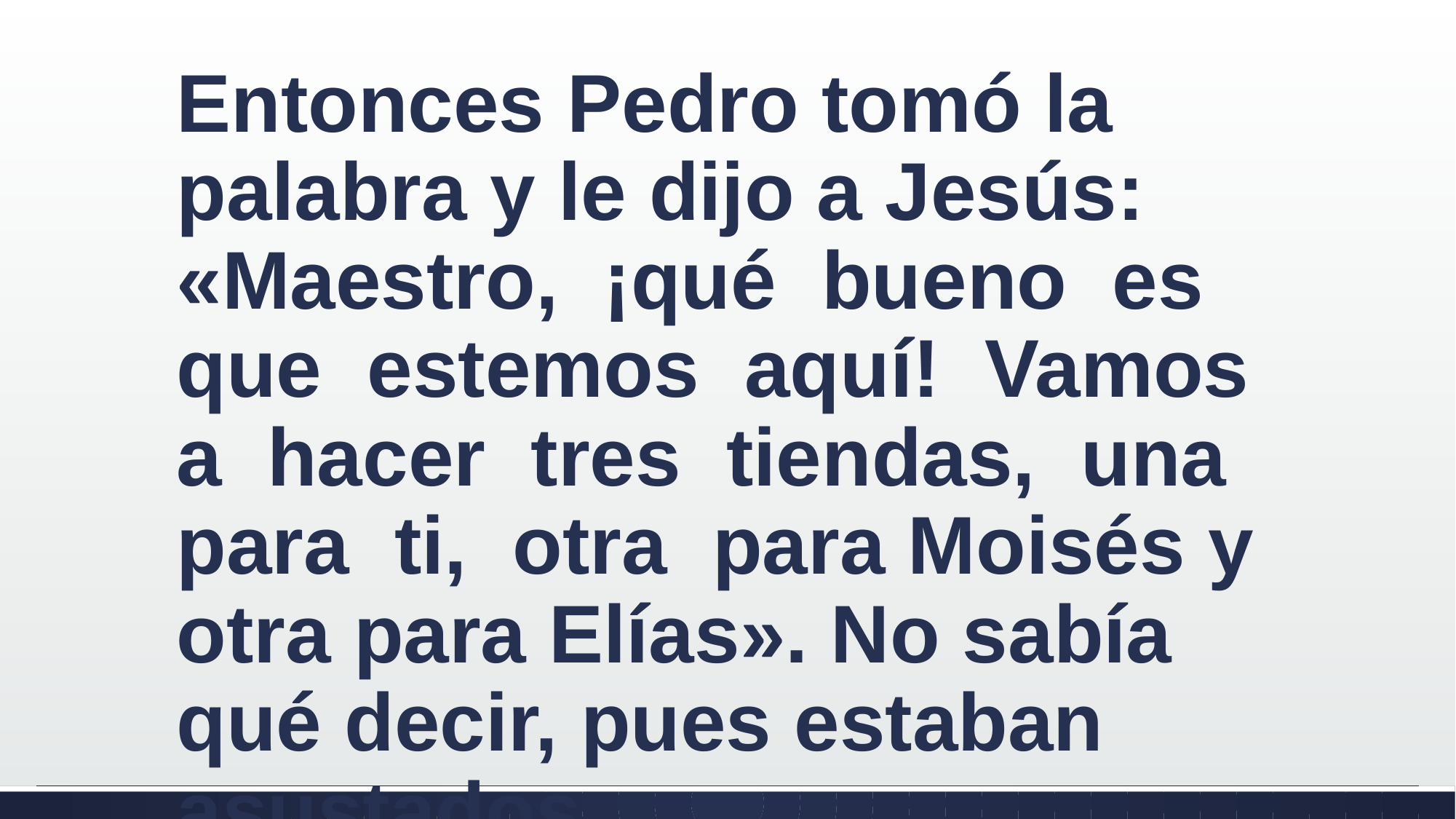

#
Entonces Pedro tomó la palabra y le dijo a Jesús: «Maestro,  ¡qué  bueno  es  que  estemos  aquí!  Vamos  a  hacer  tres  tiendas,  una  para  ti,  otra  para Moisés y otra para Elías». No sabía qué decir, pues estaban asustados.